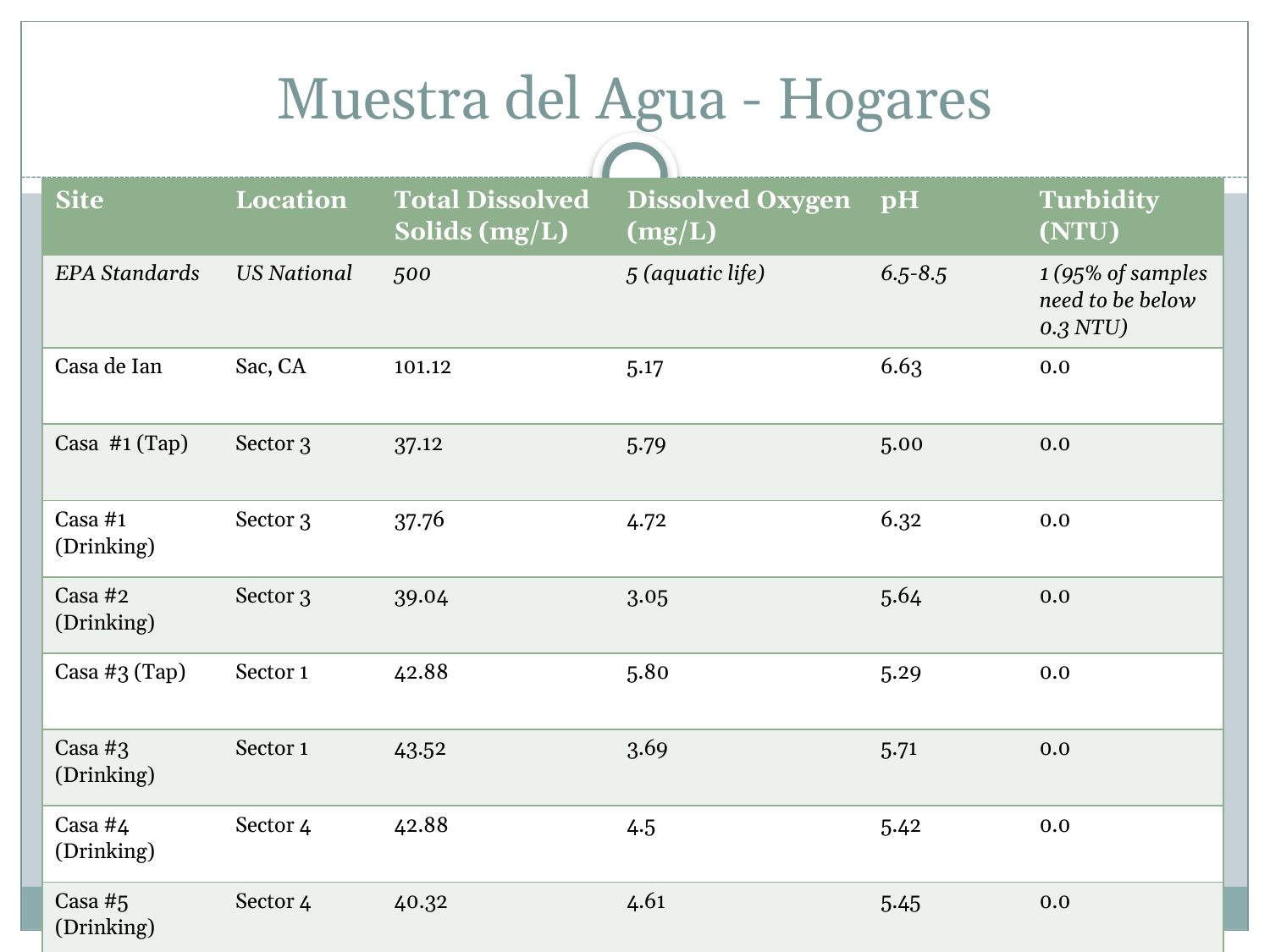

# Muestra del Agua - Hogares
| Site | Location | Total Dissolved Solids (mg/L) | Dissolved Oxygen (mg/L) | pH | Turbidity (NTU) |
| --- | --- | --- | --- | --- | --- |
| EPA Standards | US National | 500 | 5 (aquatic life) | 6.5-8.5 | 1 (95% of samples need to be below 0.3 NTU) |
| Casa de Ian | Sac, CA | 101.12 | 5.17 | 6.63 | 0.0 |
| Casa #1 (Tap) | Sector 3 | 37.12 | 5.79 | 5.00 | 0.0 |
| Casa #1 (Drinking) | Sector 3 | 37.76 | 4.72 | 6.32 | 0.0 |
| Casa #2 (Drinking) | Sector 3 | 39.04 | 3.05 | 5.64 | 0.0 |
| Casa #3 (Tap) | Sector 1 | 42.88 | 5.80 | 5.29 | 0.0 |
| Casa #3 (Drinking) | Sector 1 | 43.52 | 3.69 | 5.71 | 0.0 |
| Casa #4 (Drinking) | Sector 4 | 42.88 | 4.5 | 5.42 | 0.0 |
| Casa #5 (Drinking) | Sector 4 | 40.32 | 4.61 | 5.45 | 0.0 |